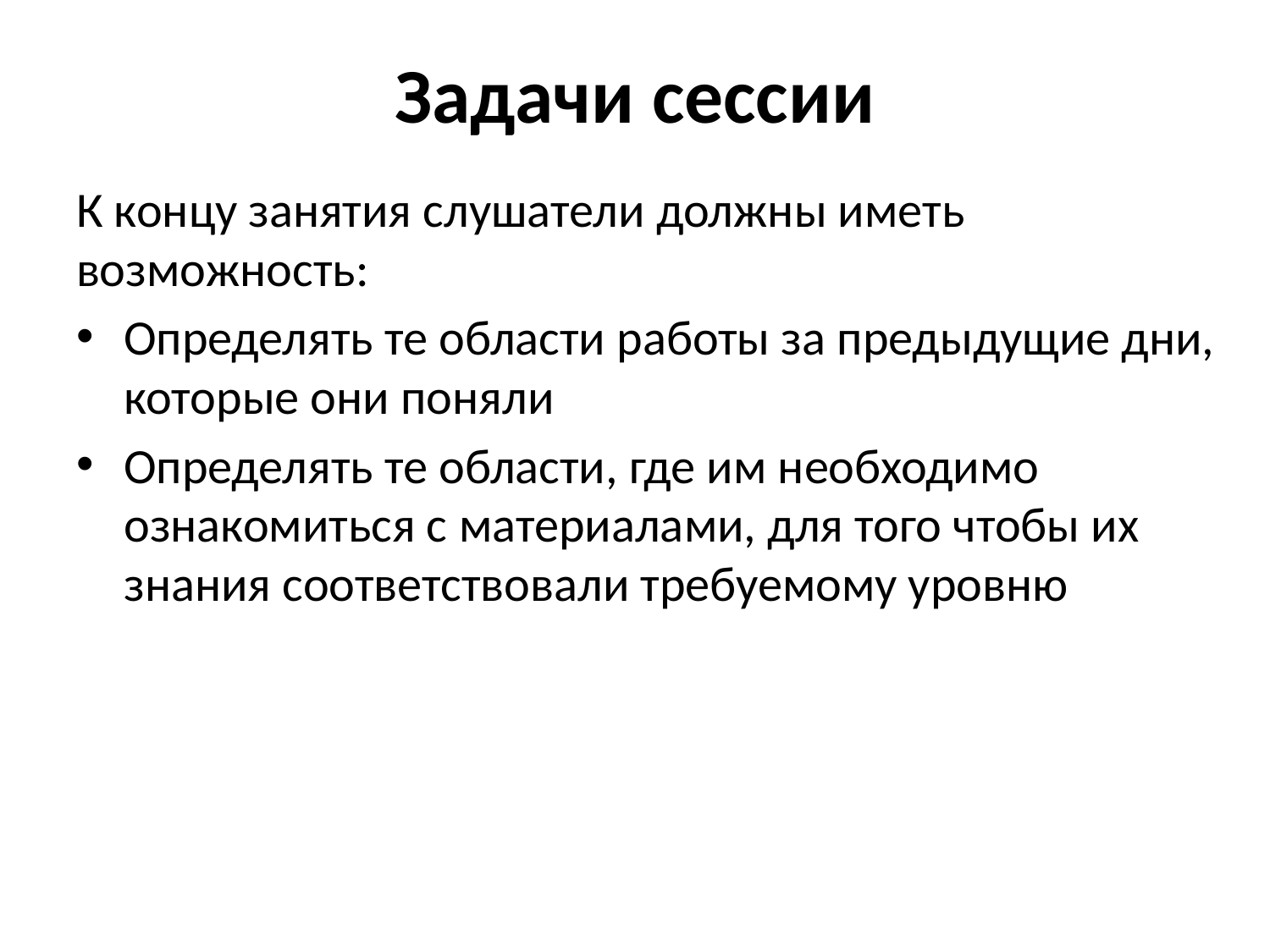

# Задачи сессии
К концу занятия слушатели должны иметь возможность:
Определять те области работы за предыдущие дни, которые они поняли
Определять те области, где им необходимо ознакомиться с материалами, для того чтобы их знания соответствовали требуемому уровню